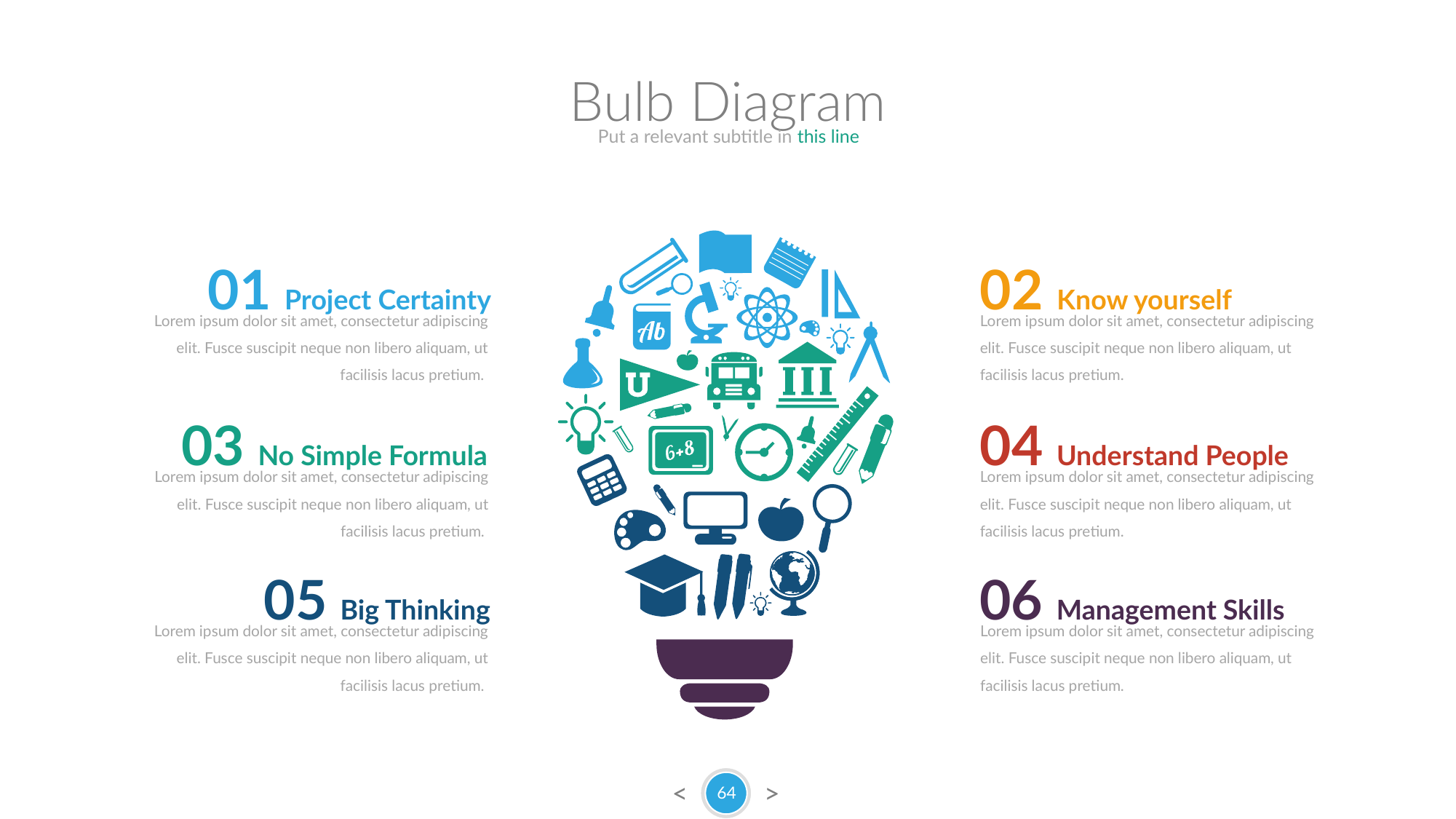

Bulb Diagram
Put a relevant subtitle in this line
02 Know yourself
Lorem ipsum dolor sit amet, consectetur adipiscing elit. Fusce suscipit neque non libero aliquam, ut facilisis lacus pretium.
01 Project Certainty
Lorem ipsum dolor sit amet, consectetur adipiscing elit. Fusce suscipit neque non libero aliquam, ut facilisis lacus pretium.

04 Understand People
Lorem ipsum dolor sit amet, consectetur adipiscing elit. Fusce suscipit neque non libero aliquam, ut facilisis lacus pretium.
03 No Simple Formula
Lorem ipsum dolor sit amet, consectetur adipiscing elit. Fusce suscipit neque non libero aliquam, ut facilisis lacus pretium.
05 Big Thinking
Lorem ipsum dolor sit amet, consectetur adipiscing elit. Fusce suscipit neque non libero aliquam, ut facilisis lacus pretium.
06 Management Skills
Lorem ipsum dolor sit amet, consectetur adipiscing elit. Fusce suscipit neque non libero aliquam, ut facilisis lacus pretium.
64